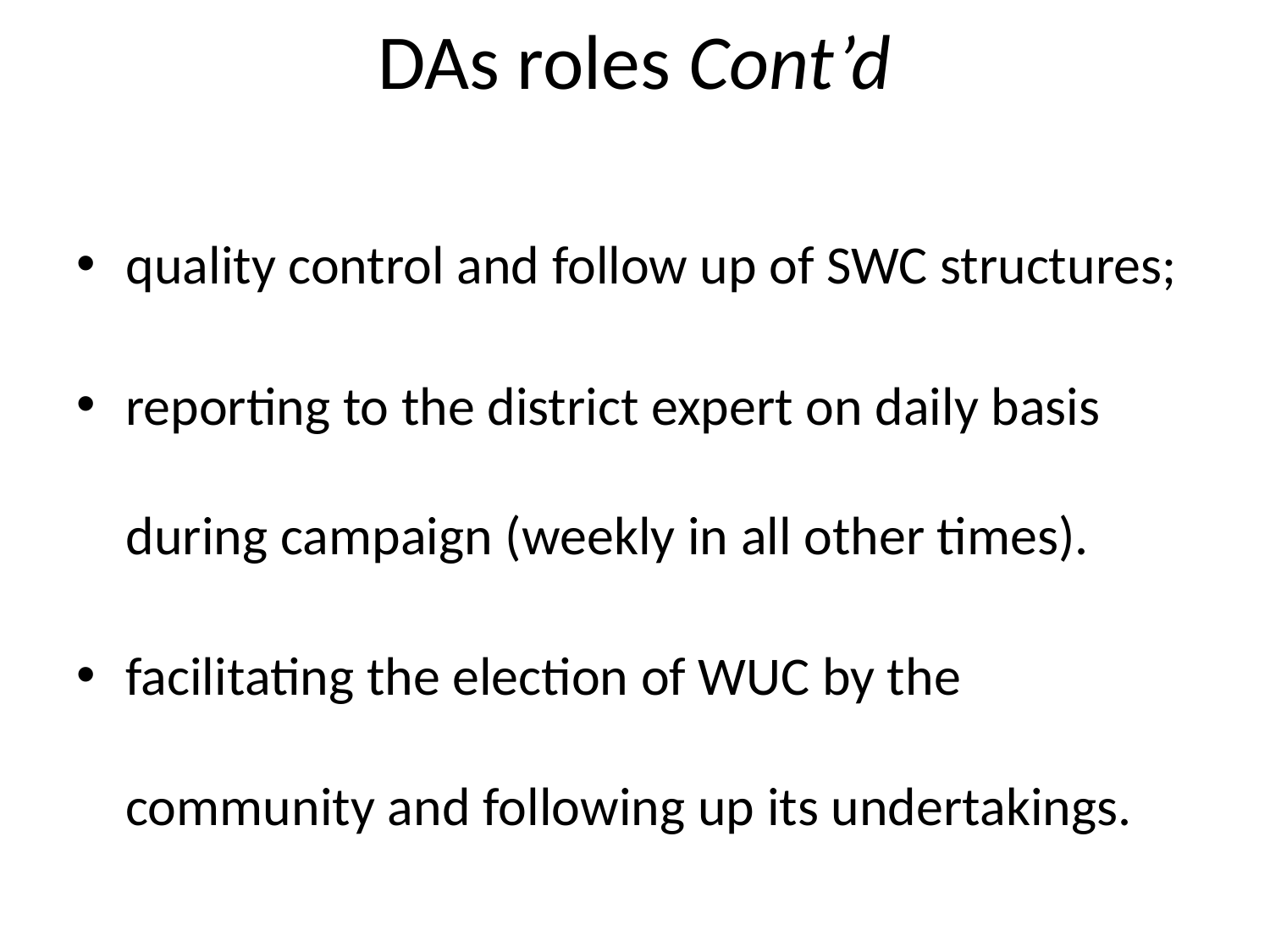

# DAs roles Cont’d
quality control and follow up of SWC structures;
reporting to the district expert on daily basis during campaign (weekly in all other times).
facilitating the election of WUC by the community and following up its undertakings.